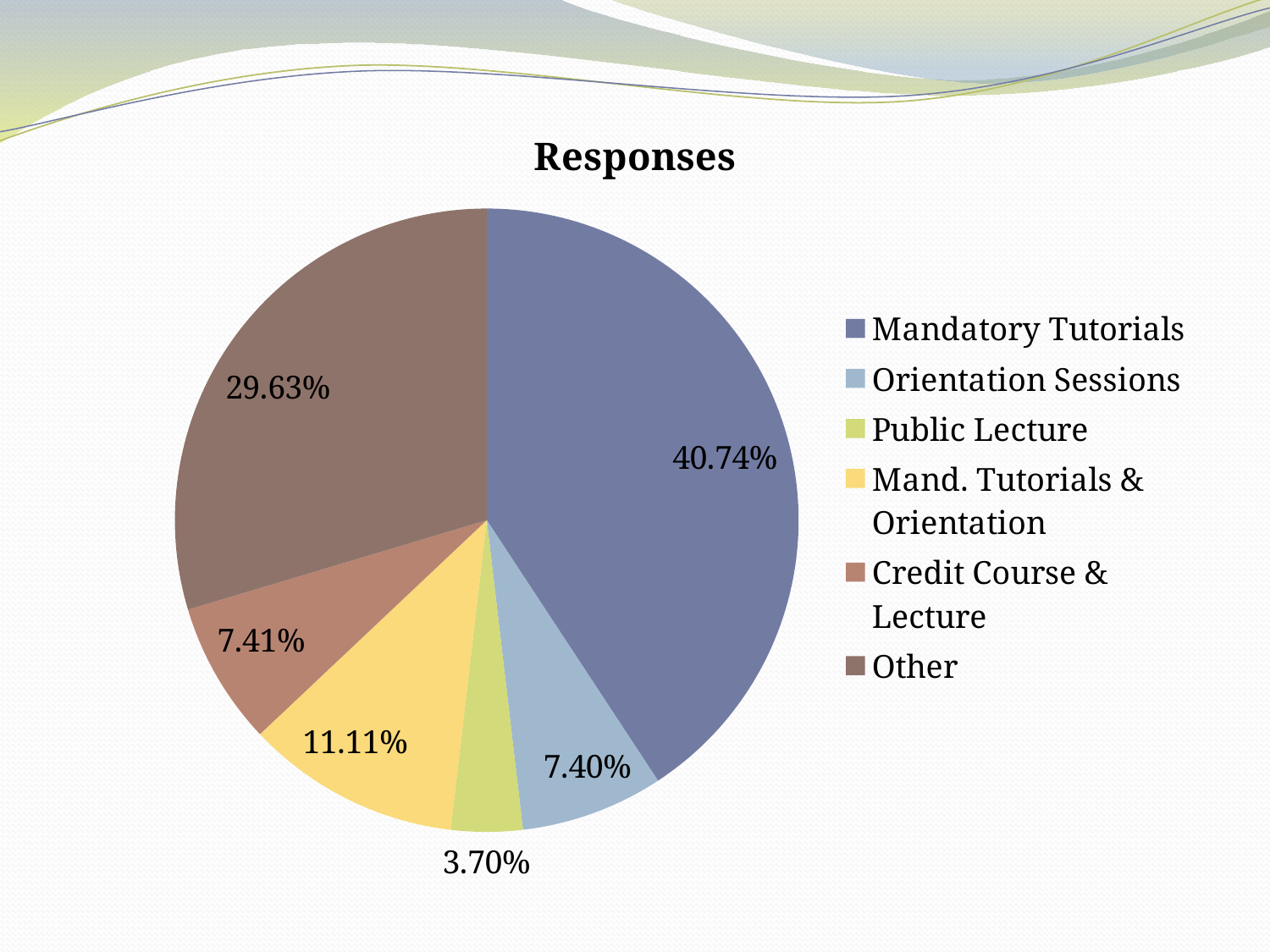

### Chart:

| Category | Responses |
|---|---|
| Mandatory Tutorials | 0.4074000000000001 |
| Orientation Sessions | 0.074 |
| Public Lecture | 0.037 |
| Mand. Tutorials & Orientation | 0.1111 |
| Credit Course & Lecture | 0.07410000000000001 |
| Other | 0.2963000000000001 |